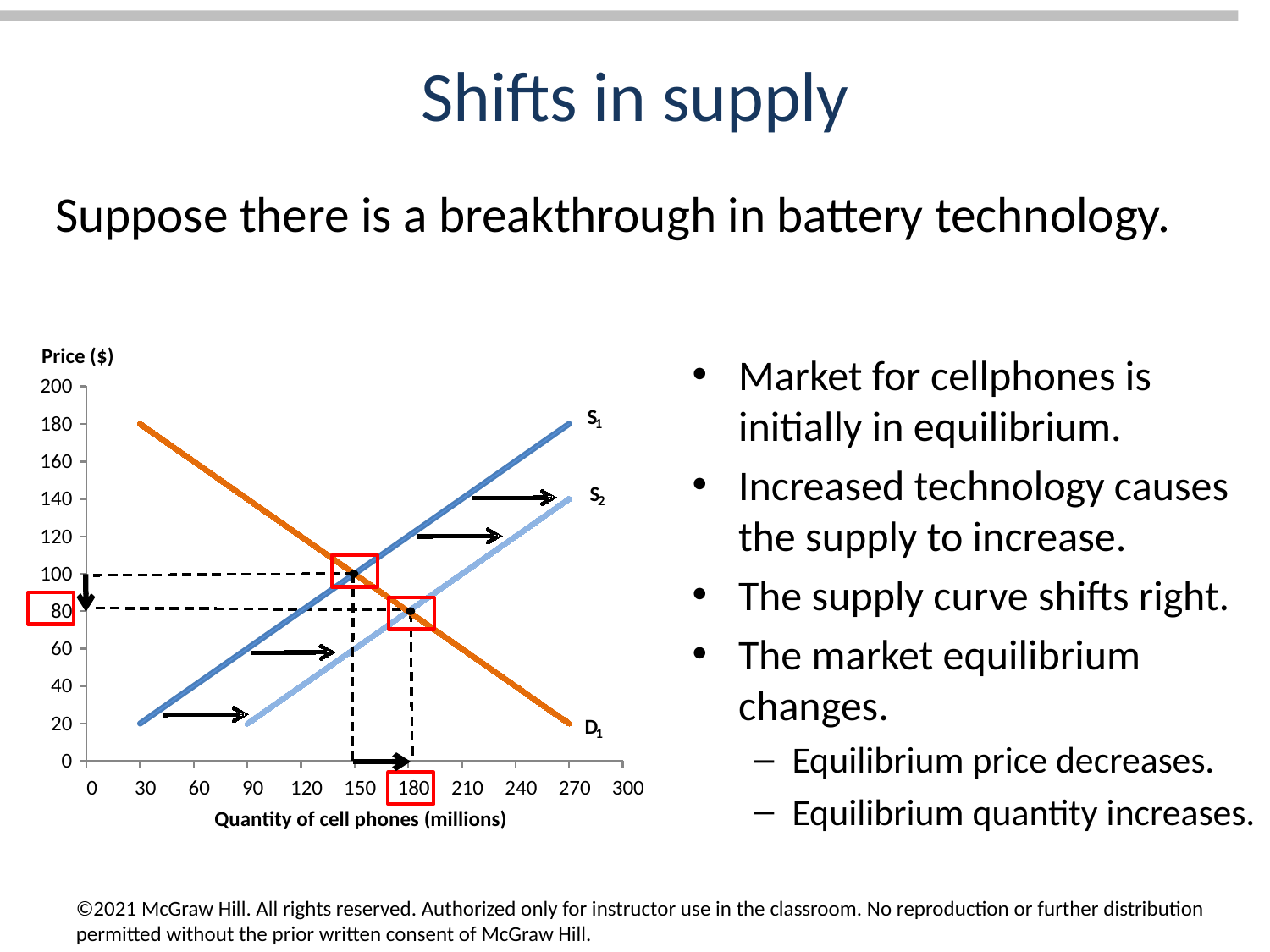

# Shifts in supply
Suppose there is a breakthrough in battery technology.

Price ($)
200

S
180
1

160
140
120
100

80
60
40
20
D
1
0

0
30
60
90
120
150
180
210
240
270
300
Quantity of cell phones (millions)
Market for cellphones is initially in equilibrium.
Increased technology causes the supply to increase.
The supply curve shifts right.
The market equilibrium changes.
Equilibrium price decreases.
Equilibrium quantity increases.

S

2